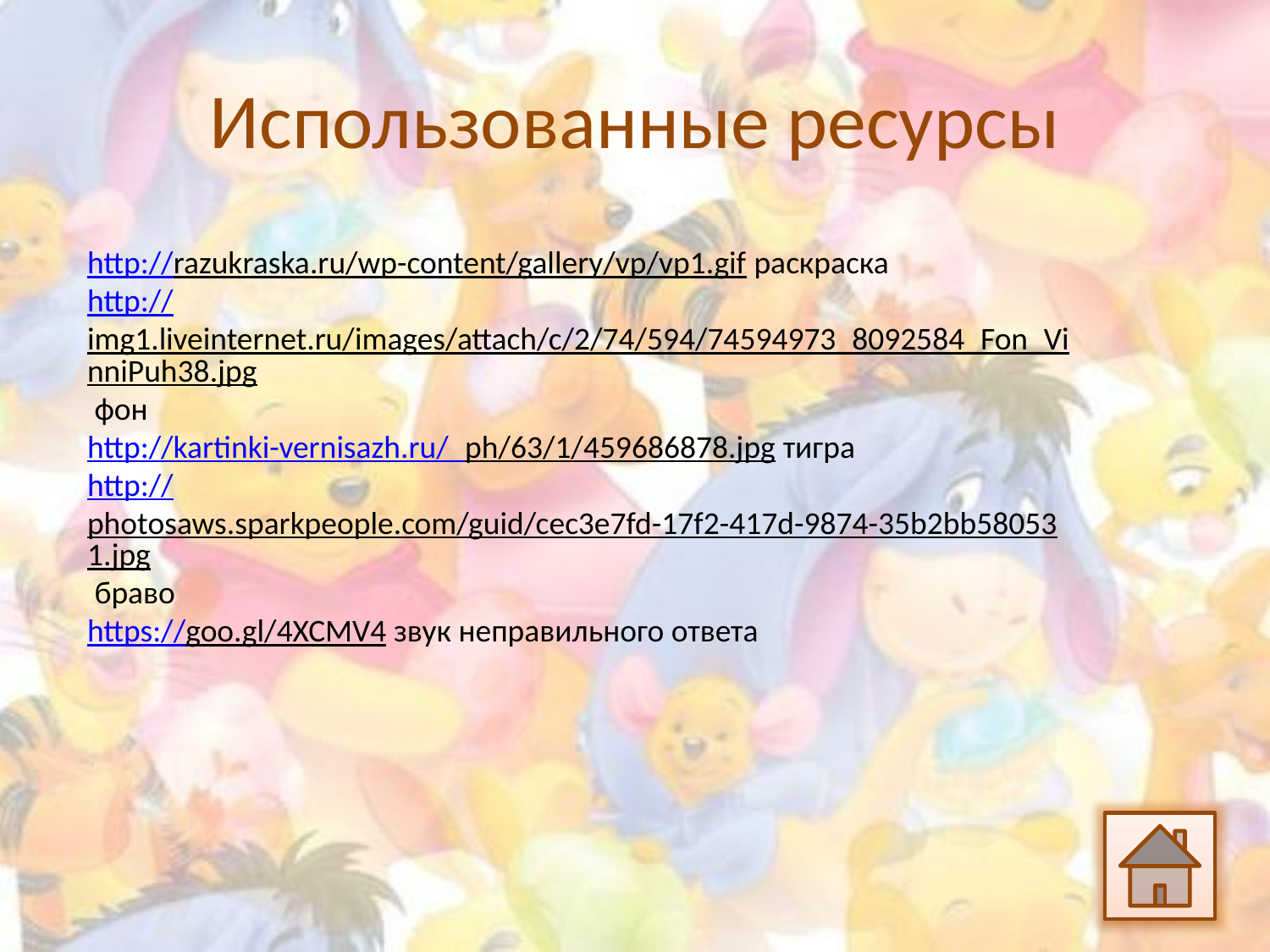

# Использованные ресурсы
http://razukraska.ru/wp-content/gallery/vp/vp1.gif раскраска
http://img1.liveinternet.ru/images/attach/c/2/74/594/74594973_8092584_Fon_VinniPuh38.jpg фон
http://kartinki-vernisazh.ru/_ph/63/1/459686878.jpg тигра
http://photosaws.sparkpeople.com/guid/cec3e7fd-17f2-417d-9874-35b2bb580531.jpg браво
https://goo.gl/4XCMV4 звук неправильного ответа